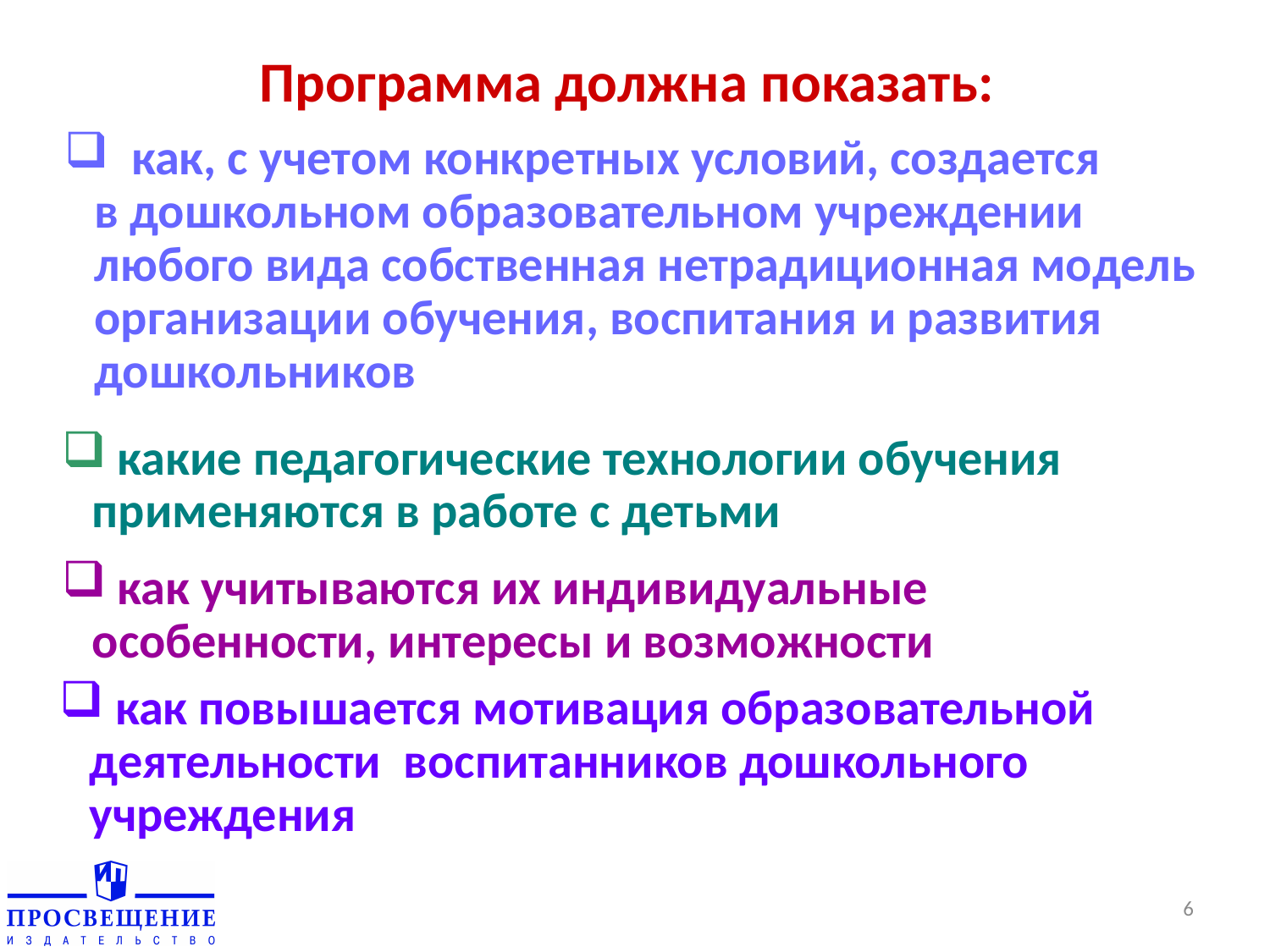

Программа должна показать:
  как, с учетом конкретных условий, создается
в дошкольном образовательном учреждении любого вида собственная нетрадиционная модель организации обучения, воспитания и развития дошкольников
 какие педагогические технологии обучения применяются в работе с детьми
 как учитываются их индивидуальные особенности, интересы и возможности
 как повышается мотивация образовательной деятельности  воспитанников дошкольного учреждения
6